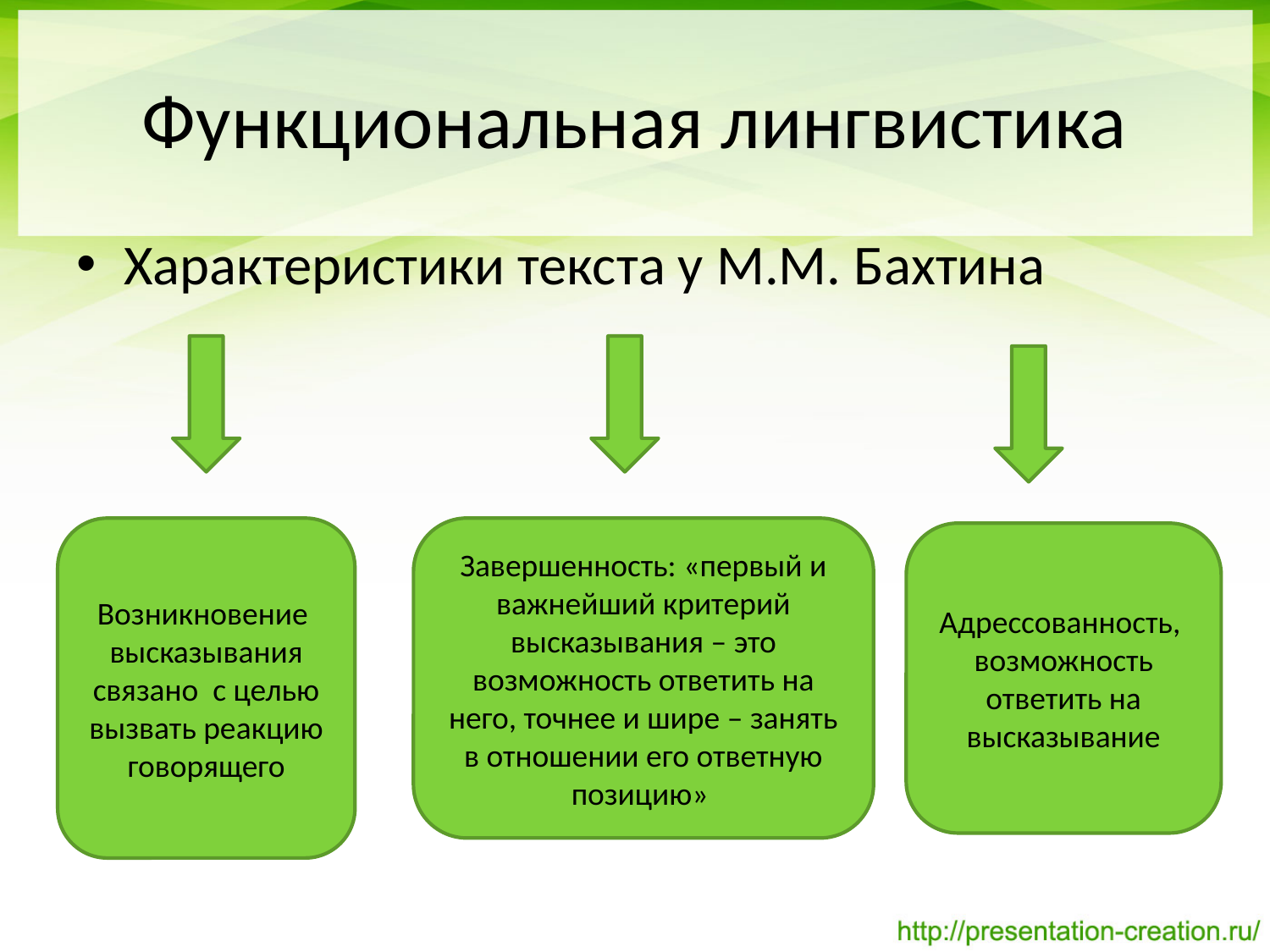

# Функциональная лингвистика
Характеристики текста у М.М. Бахтина

Возникновение  высказывания связано  с целью вызвать реакцию говорящего
Завершенность: «первый и важнейший критерий высказывания – это возможность ответить на него, точнее и шире – занять в отношении его ответную позицию»
Адрессованность,  возможность ответить на высказывание